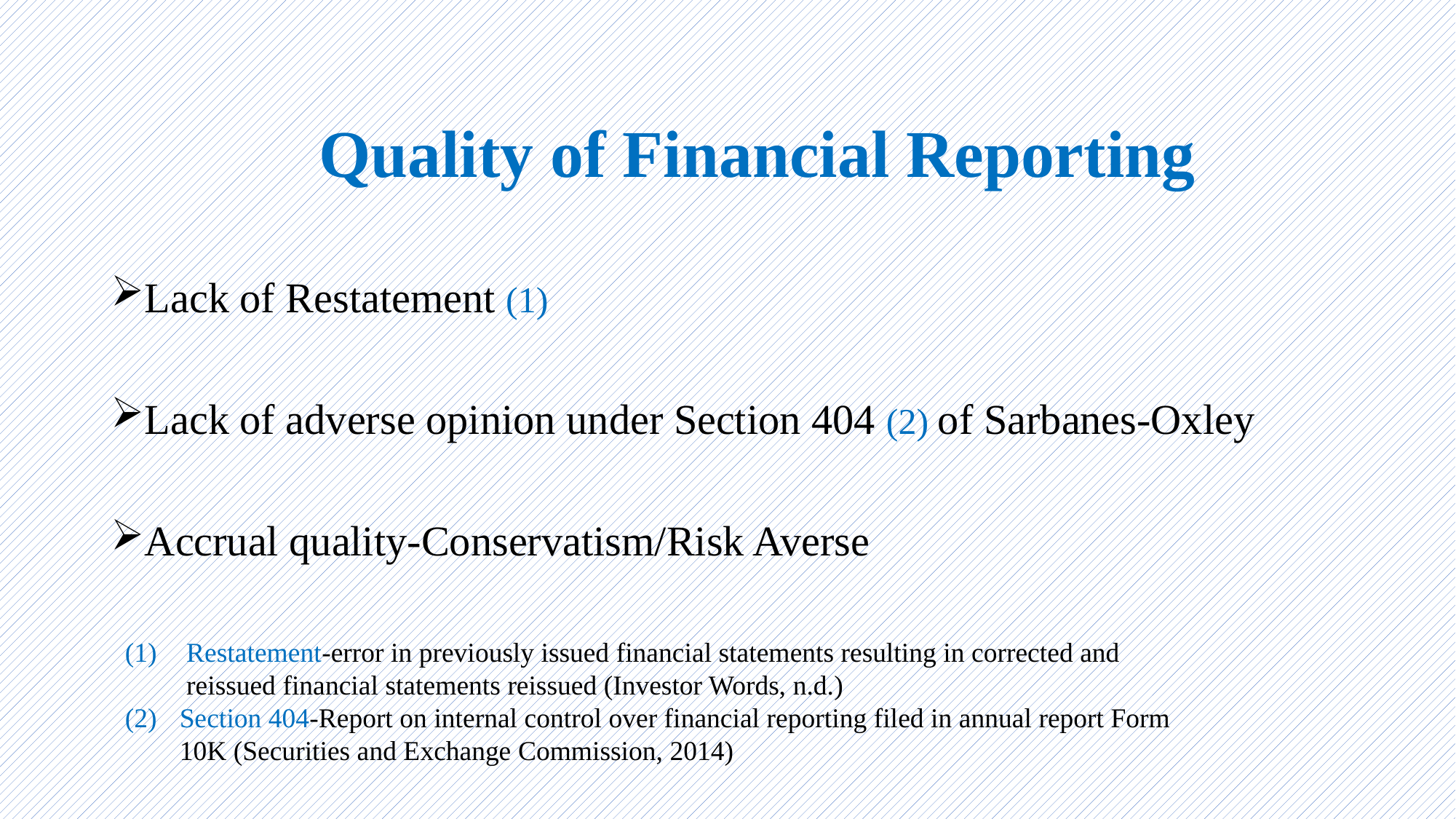

# Quality of Financial Reporting
Lack of Restatement (1)

Lack of adverse opinion under Section 404 (2) of Sarbanes-Oxley

Accrual quality-Conservatism/Risk Averse

Restatement-error in previously issued financial statements resulting in corrected and reissued financial statements reissued (Investor Words, n.d.)
Section 404-Report on internal control over financial reporting filed in annual report Form 10K (Securities and Exchange Commission, 2014)